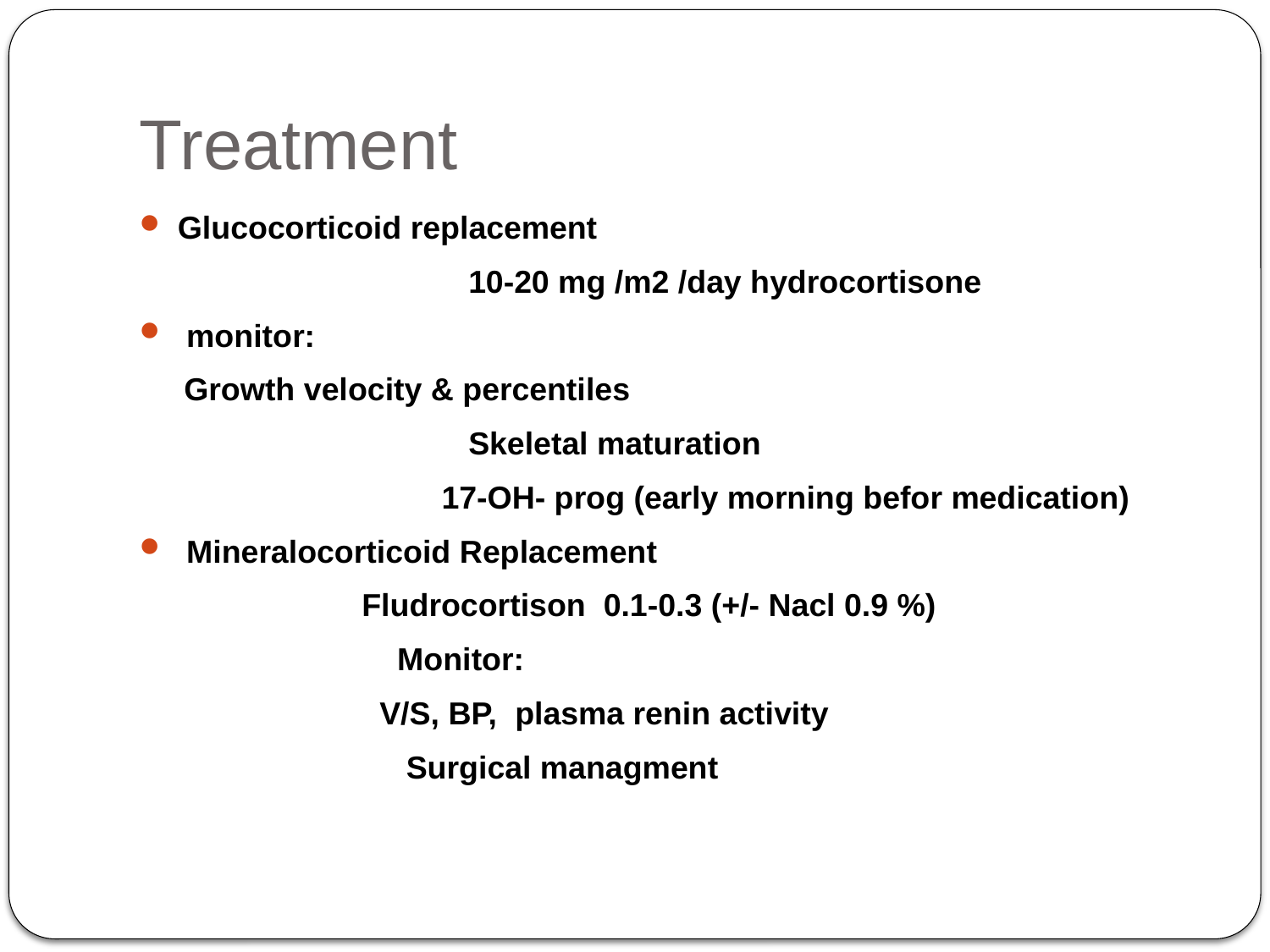

# Treatment
Glucocorticoid replacement
                                     10-20 mg /m2 /day hydrocortisone
 monitor:
     Growth velocity & percentiles
                                     Skeletal maturation
                                  17-OH- prog (early morning befor medication)
 Mineralocorticoid Replacement
                         Fludrocortison  0.1-0.3 (+/- Nacl 0.9 %)
                             Monitor:
                           V/S, BP,  plasma renin activity
                              Surgical managment